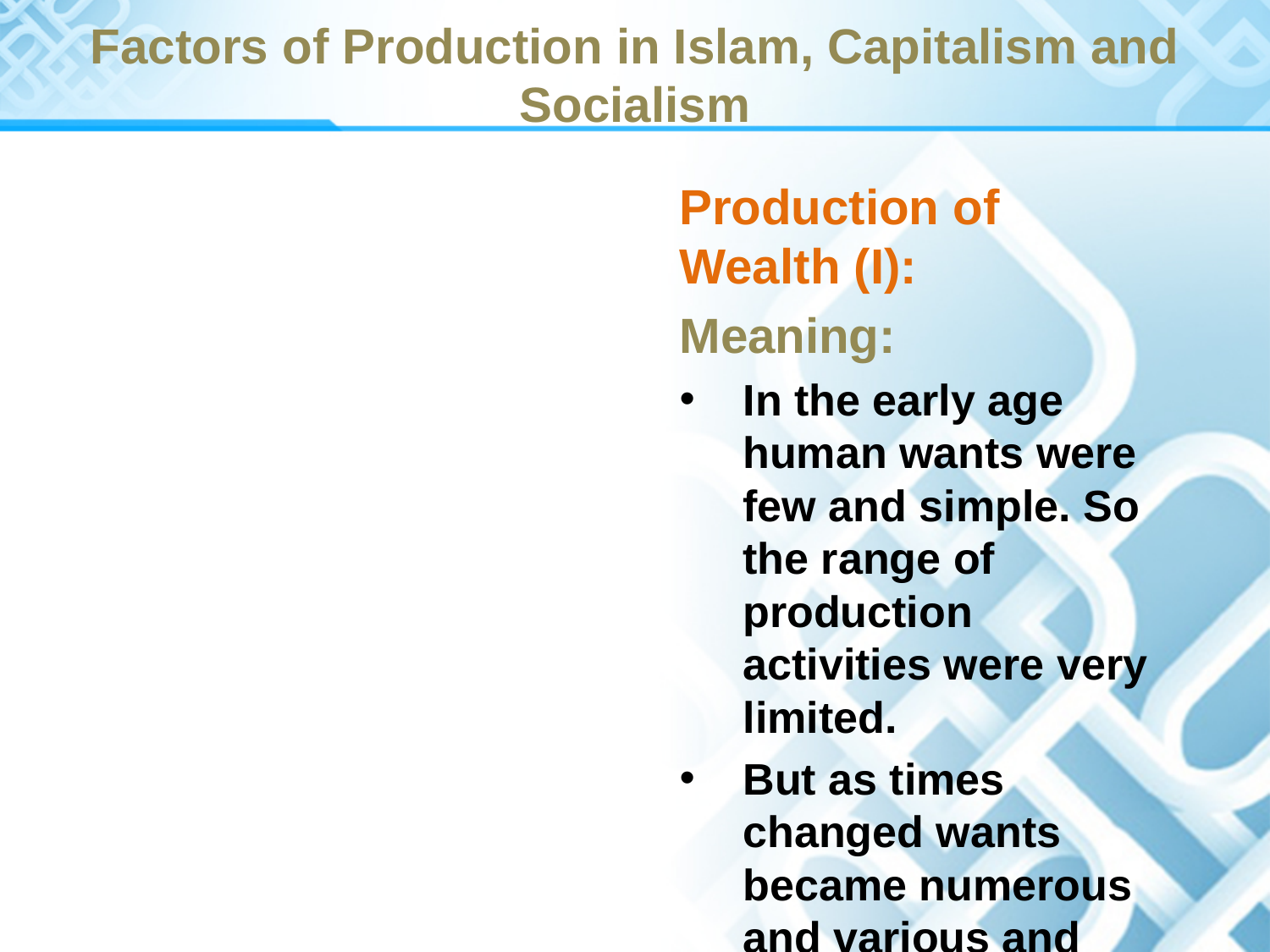

Factors of Production in Islam, Capitalism and Socialism
Production of Wealth (I):
Meaning:
In the early age human wants were few and simple. So the range of production activities were very limited.
But as times changed wants became numerous and various and with it production activities also expanded.